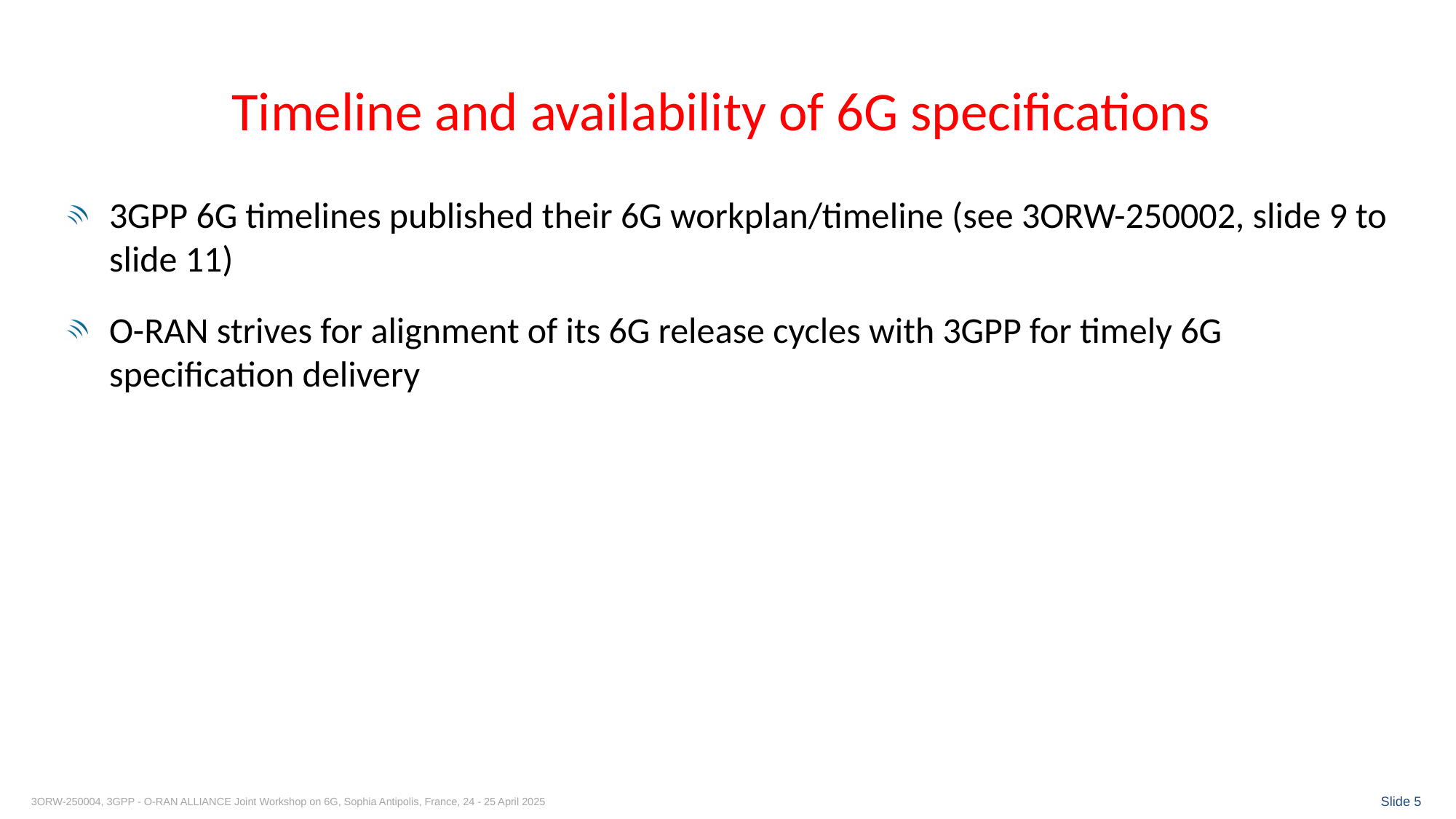

# Timeline and availability of 6G specifications
3GPP 6G timelines published their 6G workplan/timeline (see 3ORW-250002, slide 9 to slide 11)
O-RAN strives for alignment of its 6G release cycles with 3GPP for timely 6G specification delivery